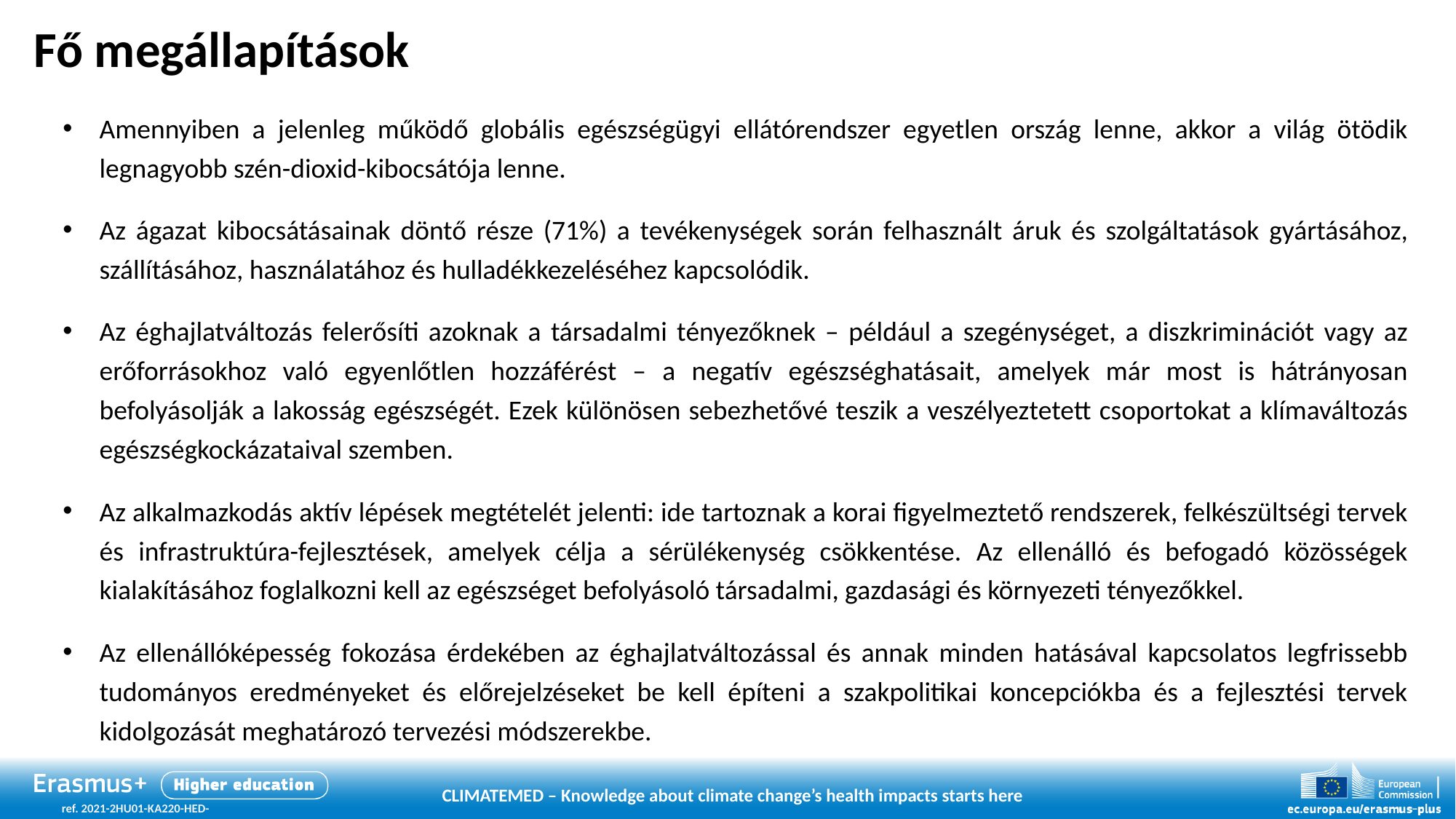

# Fő megállapítások
Amennyiben a jelenleg működő globális egészségügyi ellátórendszer egyetlen ország lenne, akkor a világ ötödik legnagyobb szén-dioxid-kibocsátója lenne.
Az ágazat kibocsátásainak döntő része (71%) a tevékenységek során felhasznált áruk és szolgáltatások gyártásához, szállításához, használatához és hulladékkezeléséhez kapcsolódik.
Az éghajlatváltozás felerősíti azoknak a társadalmi tényezőknek – például a szegénységet, a diszkriminációt vagy az erőforrásokhoz való egyenlőtlen hozzáférést – a negatív egészséghatásait, amelyek már most is hátrányosan befolyásolják a lakosság egészségét. Ezek különösen sebezhetővé teszik a veszélyeztetett csoportokat a klímaváltozás egészségkockázataival szemben.
Az alkalmazkodás aktív lépések megtételét jelenti: ide tartoznak a korai figyelmeztető rendszerek, felkészültségi tervek és infrastruktúra-fejlesztések, amelyek célja a sérülékenység csökkentése. Az ellenálló és befogadó közösségek kialakításához foglalkozni kell az egészséget befolyásoló társadalmi, gazdasági és környezeti tényezőkkel.
Az ellenállóképesség fokozása érdekében az éghajlatváltozással és annak minden hatásával kapcsolatos legfrissebb tudományos eredményeket és előrejelzéseket be kell építeni a szakpolitikai koncepciókba és a fejlesztési tervek kidolgozását meghatározó tervezési módszerekbe.